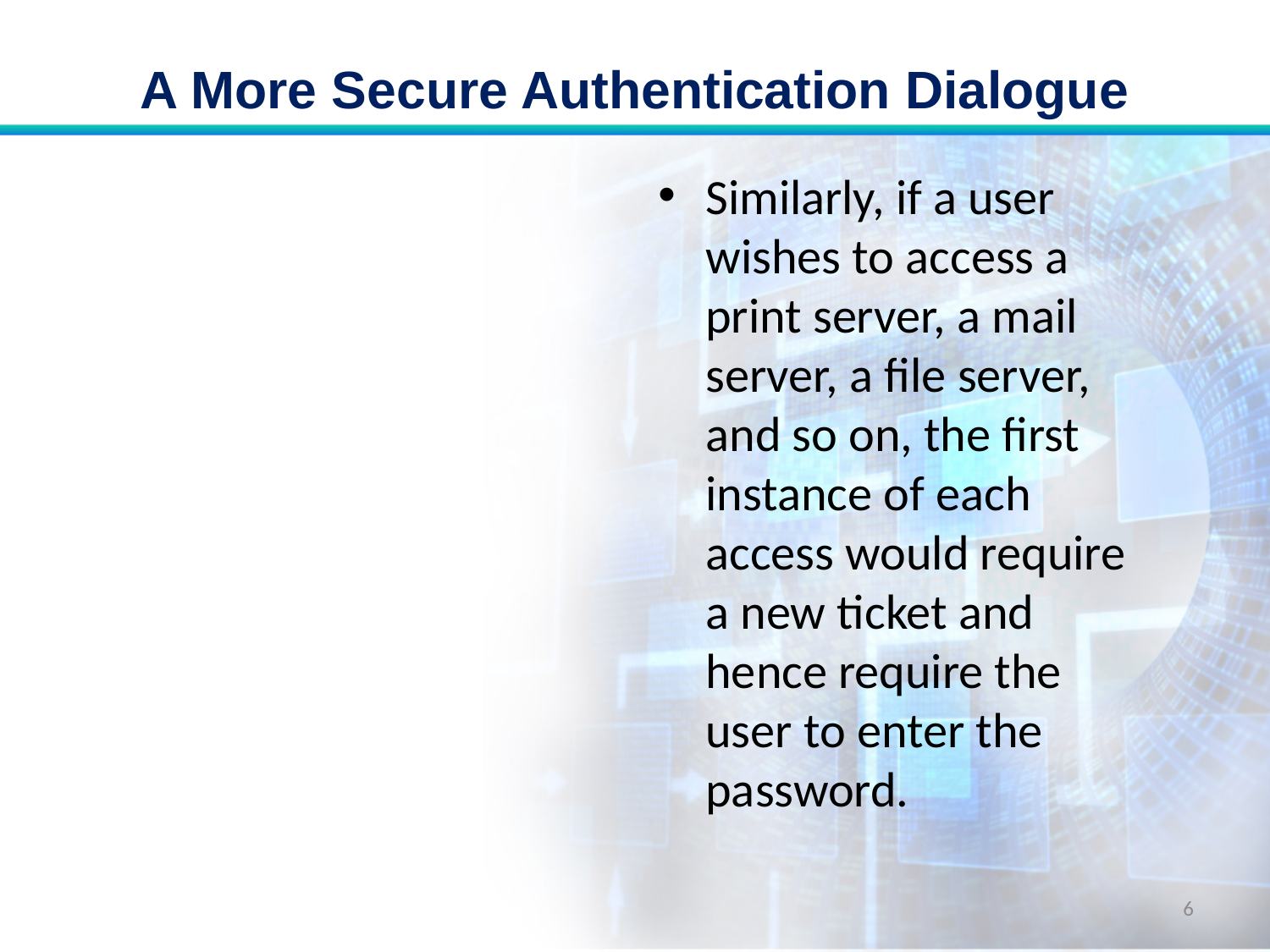

# A More Secure Authentication Dialogue
Similarly, if a user wishes to access a print server, a mail server, a file server, and so on, the first instance of each access would require a new ticket and hence require the user to enter the password.
6